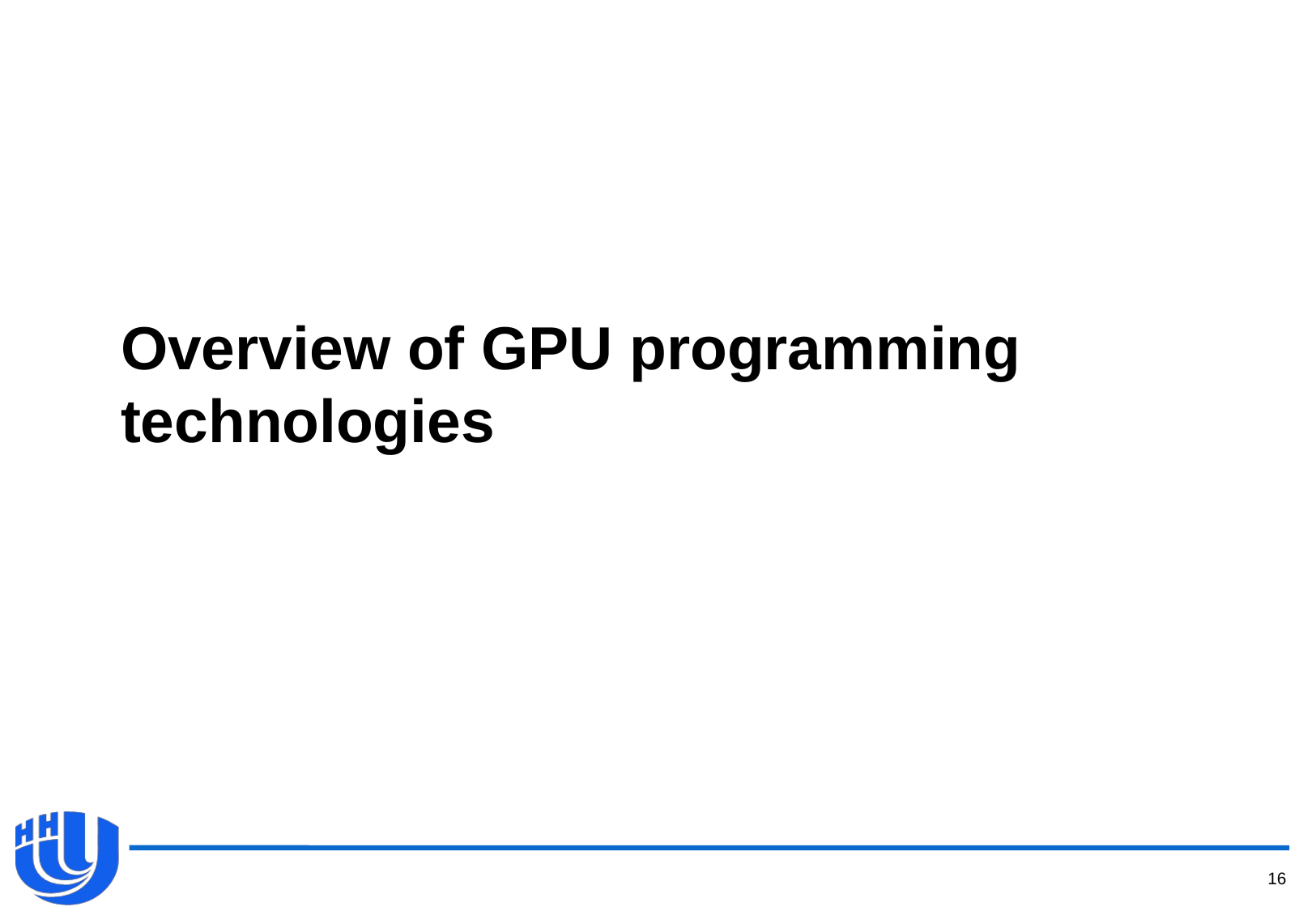

# Overview of GPU programming technologies
16